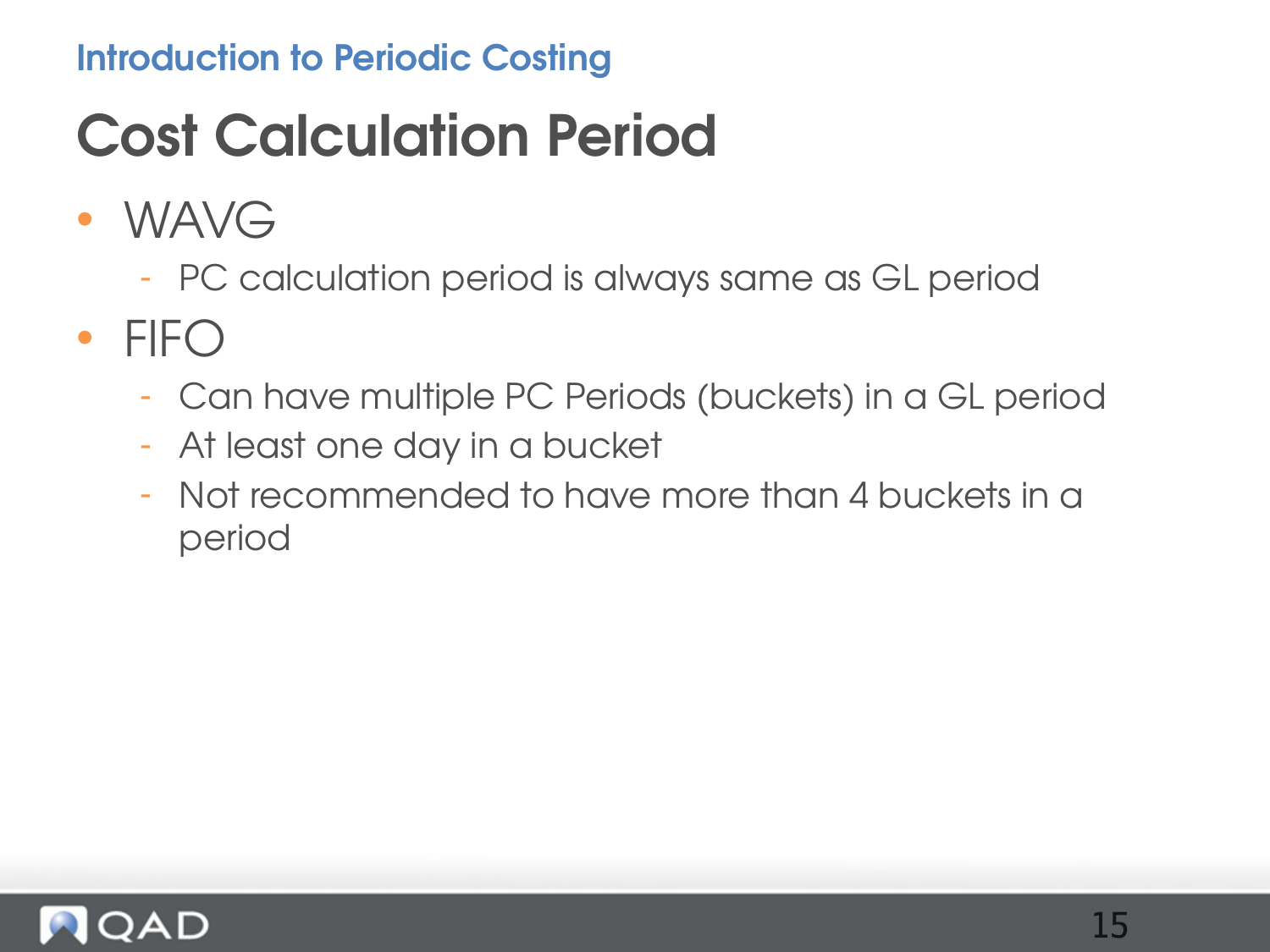

Introduction to Periodic Costing
# Cost Calculation Period
WAVG
PC calculation period is always same as GL period
FIFO
Can have multiple PC Periods (buckets) in a GL period
At least one day in a bucket
Not recommended to have more than 4 buckets in a period

15